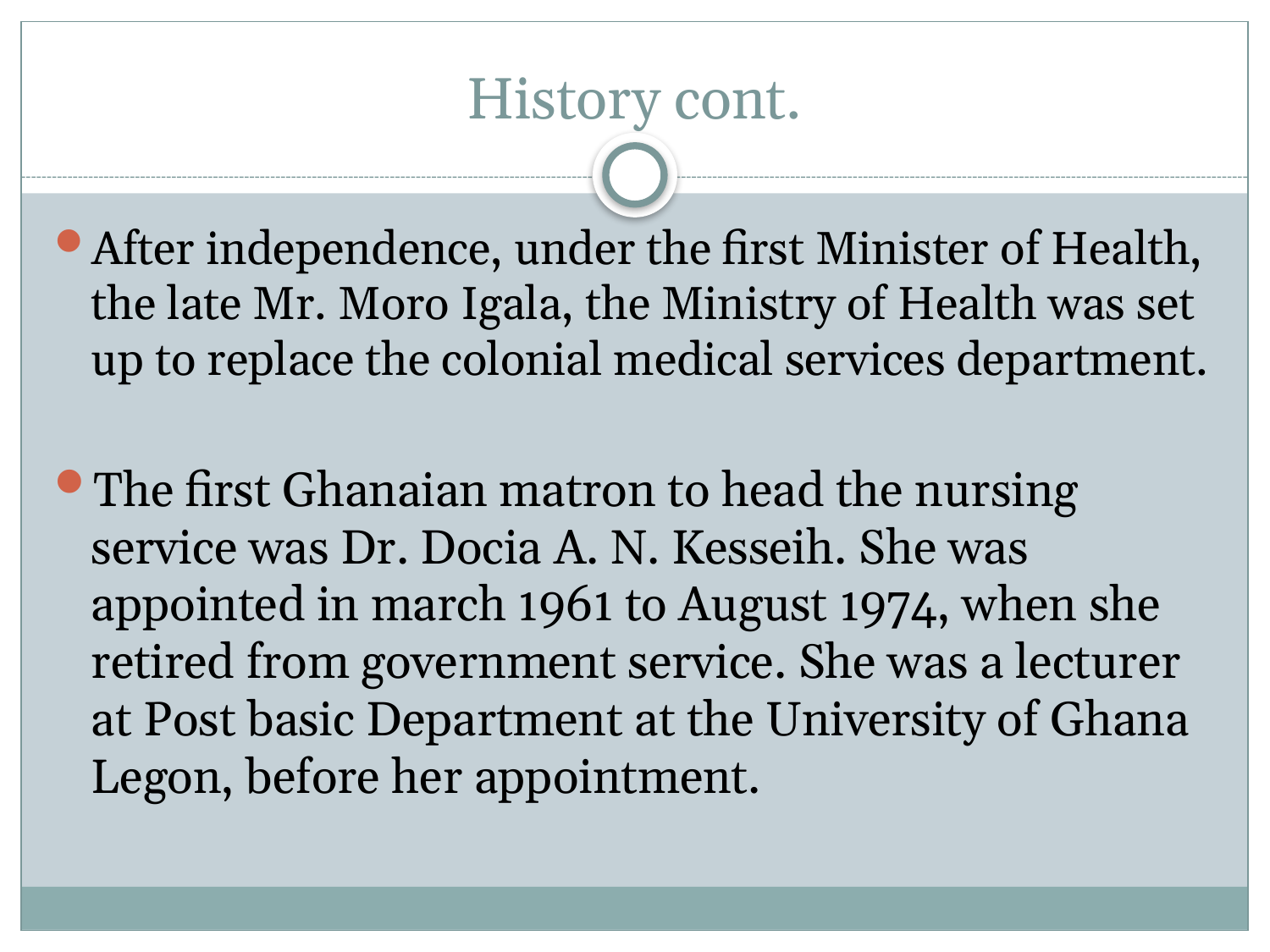

# History cont.
After independence, under the first Minister of Health, the late Mr. Moro Igala, the Ministry of Health was set up to replace the colonial medical services department.

The first Ghanaian matron to head the nursing service was Dr. Docia A. N. Kesseih. She was appointed in march 1961 to August 1974, when she retired from government service. She was a lecturer at Post basic Department at the University of Ghana Legon, before her appointment.